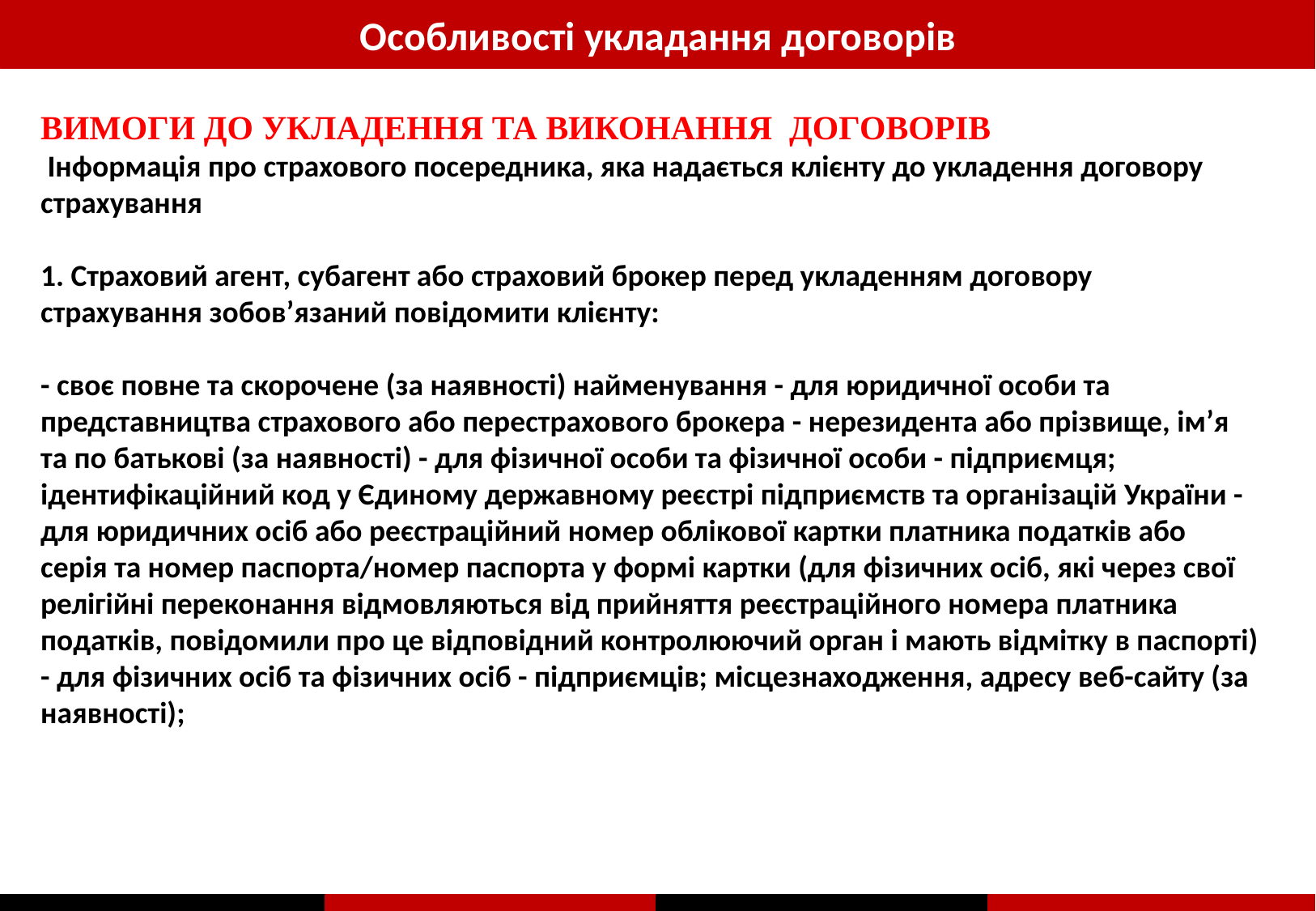

Особливості укладання договорів
ВИМОГИ ДО УКЛАДЕННЯ ТА ВИКОНАННЯ  ДОГОВОРІВ
 Інформація про страхового посередника, яка надається клієнту до укладення договору страхування

1. Страховий агент, субагент або страховий брокер перед укладенням договору страхування зобов’язаний повідомити клієнту:

- своє повне та скорочене (за наявності) найменування - для юридичної особи та представництва страхового або перестрахового брокера - нерезидента або прізвище, ім’я та по батькові (за наявності) - для фізичної особи та фізичної особи - підприємця; ідентифікаційний код у Єдиному державному реєстрі підприємств та організацій України - для юридичних осіб або реєстраційний номер облікової картки платника податків або серія та номер паспорта/номер паспорта у формі картки (для фізичних осіб, які через свої релігійні переконання відмовляються від прийняття реєстраційного номера платника податків, повідомили про це відповідний контролюючий орган і мають відмітку в паспорті) - для фізичних осіб та фізичних осіб - підприємців; місцезнаходження, адресу веб-сайту (за наявності);